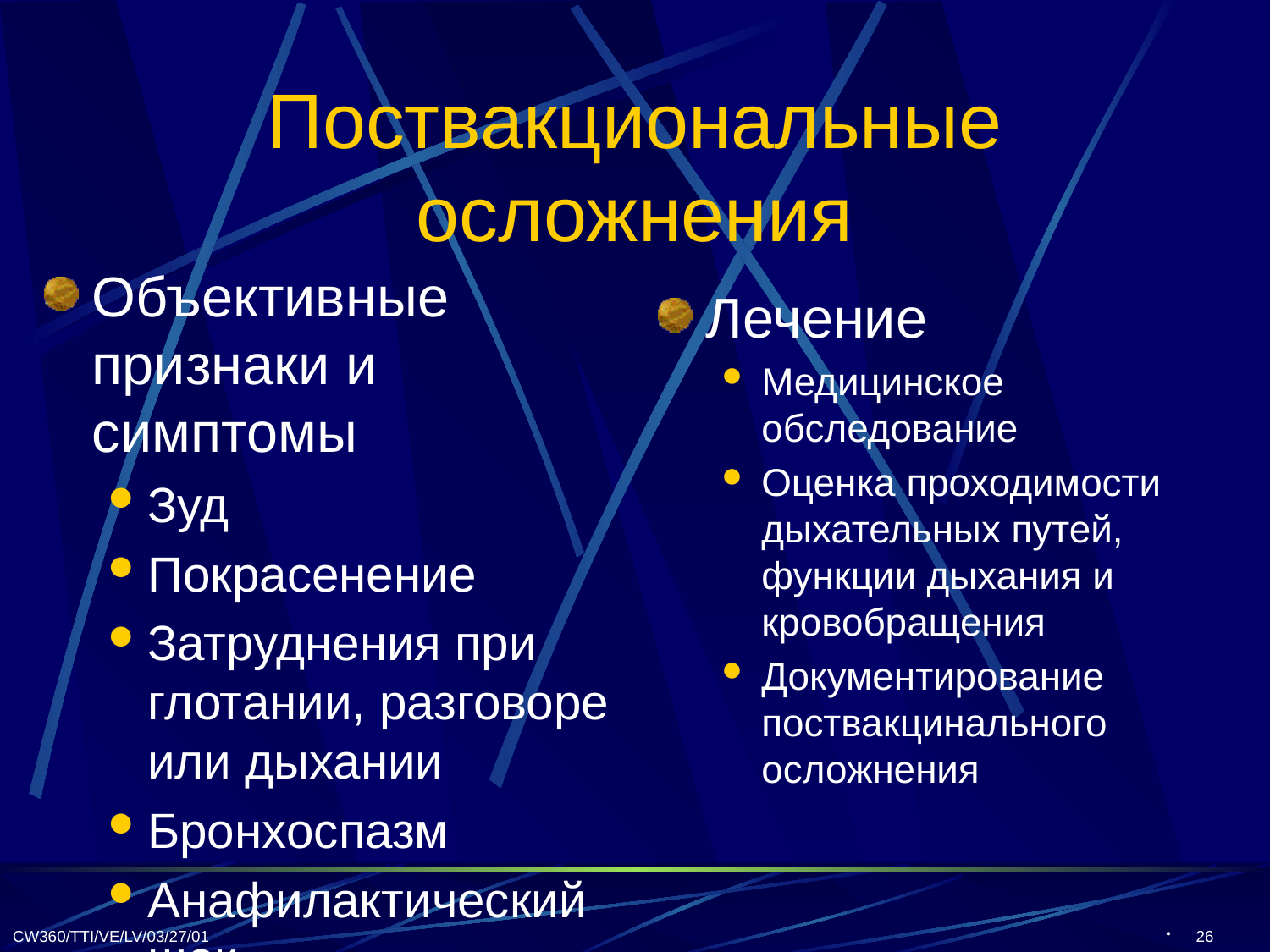

# Поствакциональные осложнения
Объективные признаки и симптомы
Зуд
Покрасенение
Затруднения при глотании, разговоре или дыхании
Бронхоспазм
Анафилактический шок
Лечение
Медицинское обследование
Оценка проходимости дыхательных путей, функции дыхания и кровобращения
Документирование поствакцинального осложнения
CW360/TTI/VE/LV/03/27/01